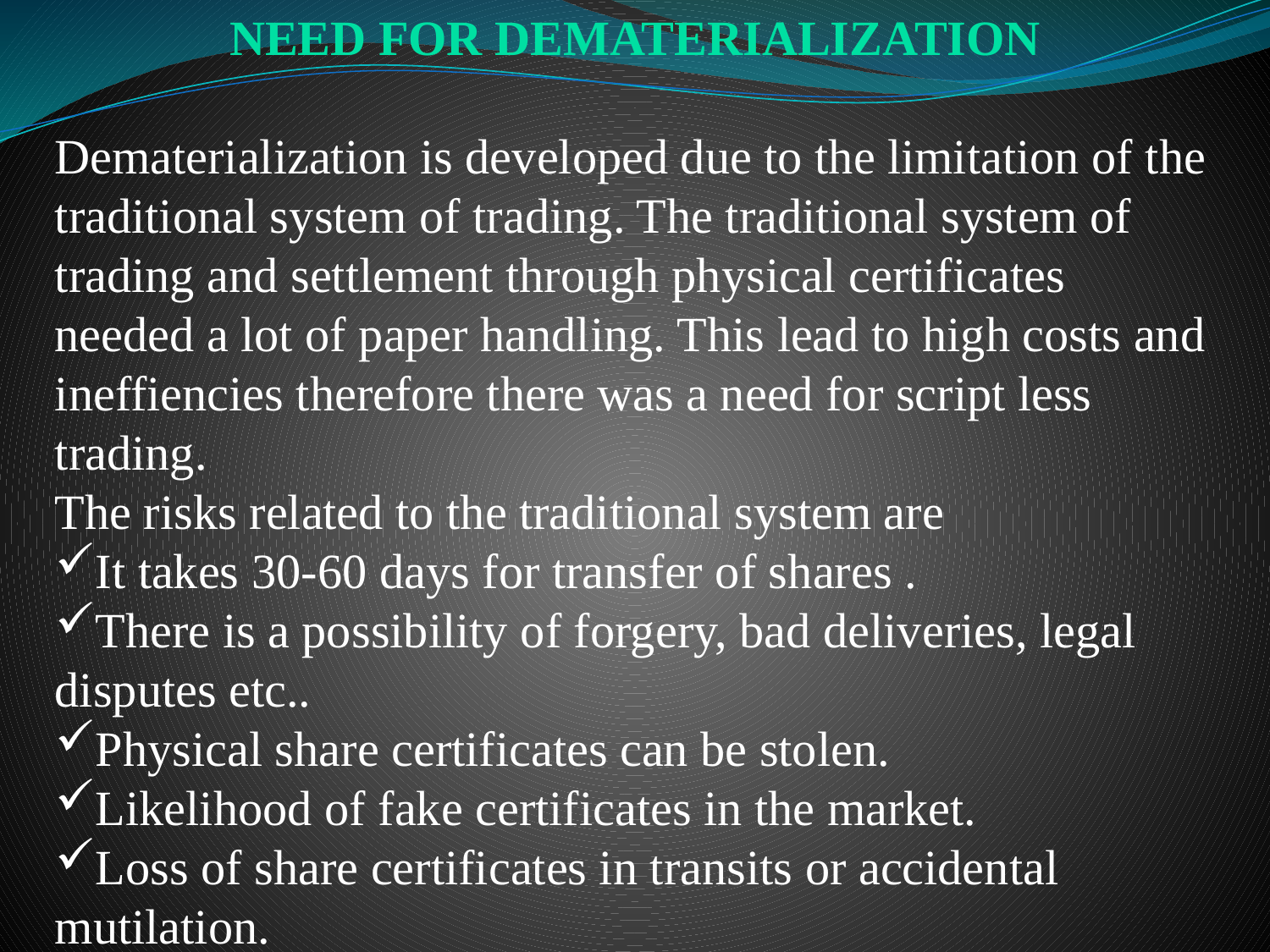

Need for Dematerialization

Dematerialization is developed due to the limitation of the traditional system of trading. The traditional system of trading and settlement through physical certificates needed a lot of paper handling. This lead to high costs and ineffiencies therefore there was a need for script less trading.
The risks related to the traditional system are
It takes 30-60 days for transfer of shares .
There is a possibility of forgery, bad deliveries, legal disputes etc..
Physical share certificates can be stolen.
Likelihood of fake certificates in the market.
Loss of share certificates in transits or accidental  mutilation.